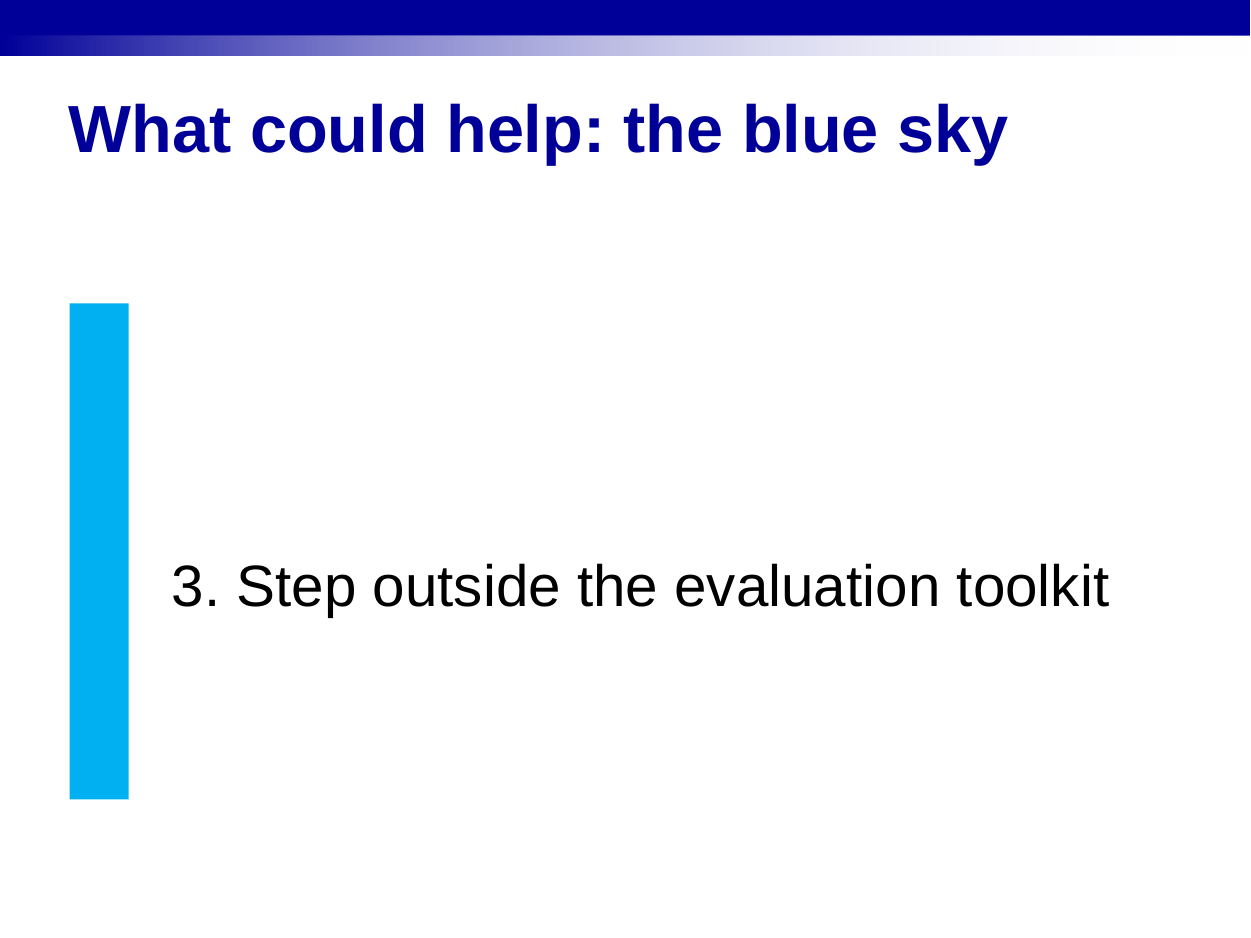

# What could help: the blue sky

3. Step outside the evaluation toolkit